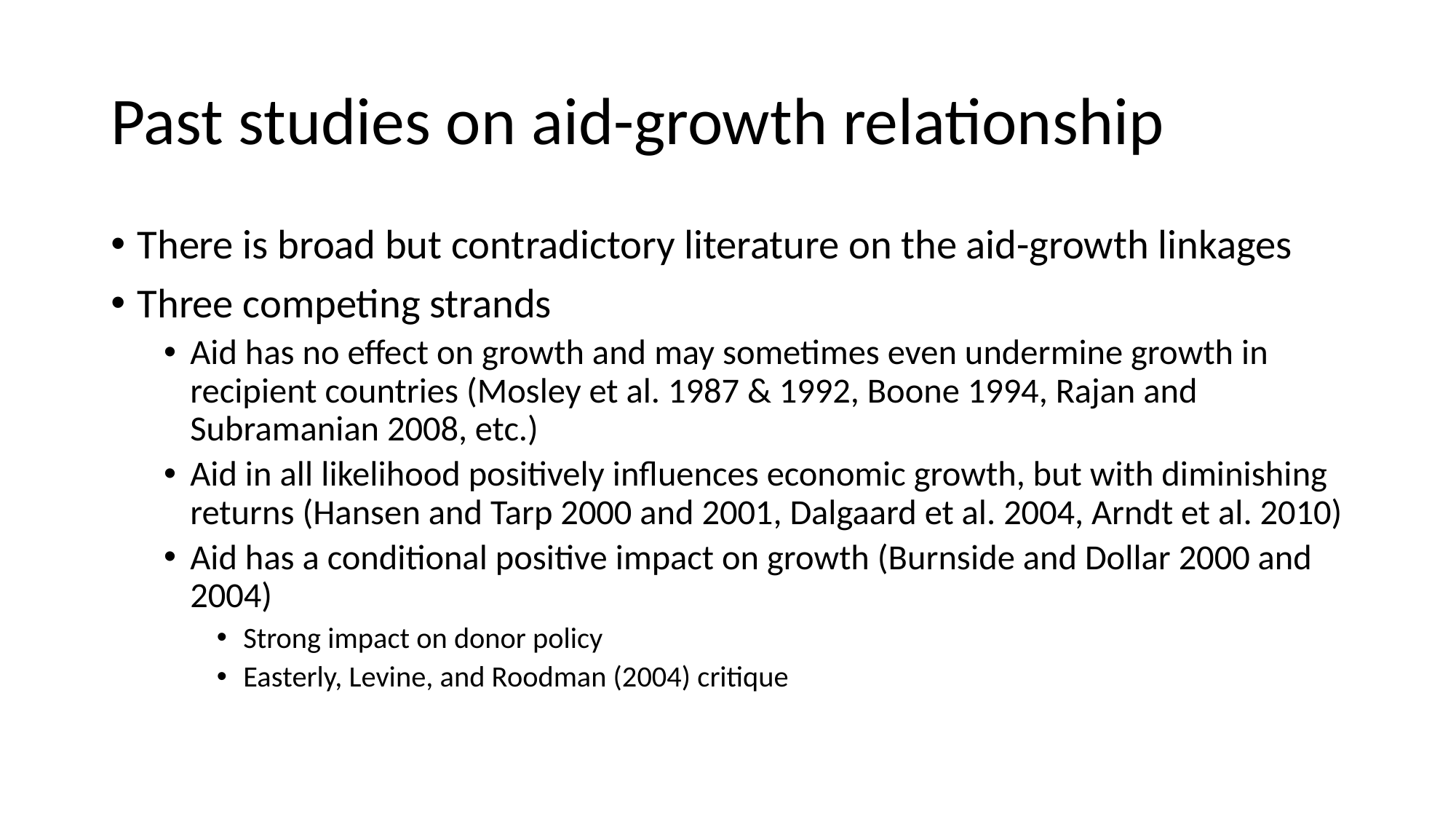

# Past studies on aid-growth relationship
There is broad but contradictory literature on the aid-growth linkages
Three competing strands
Aid has no effect on growth and may sometimes even undermine growth in recipient countries (Mosley et al. 1987 & 1992, Boone 1994, Rajan and Subramanian 2008, etc.)
Aid in all likelihood positively influences economic growth, but with diminishing returns (Hansen and Tarp 2000 and 2001, Dalgaard et al. 2004, Arndt et al. 2010)
Aid has a conditional positive impact on growth (Burnside and Dollar 2000 and 2004)
Strong impact on donor policy
Easterly, Levine, and Roodman (2004) critique